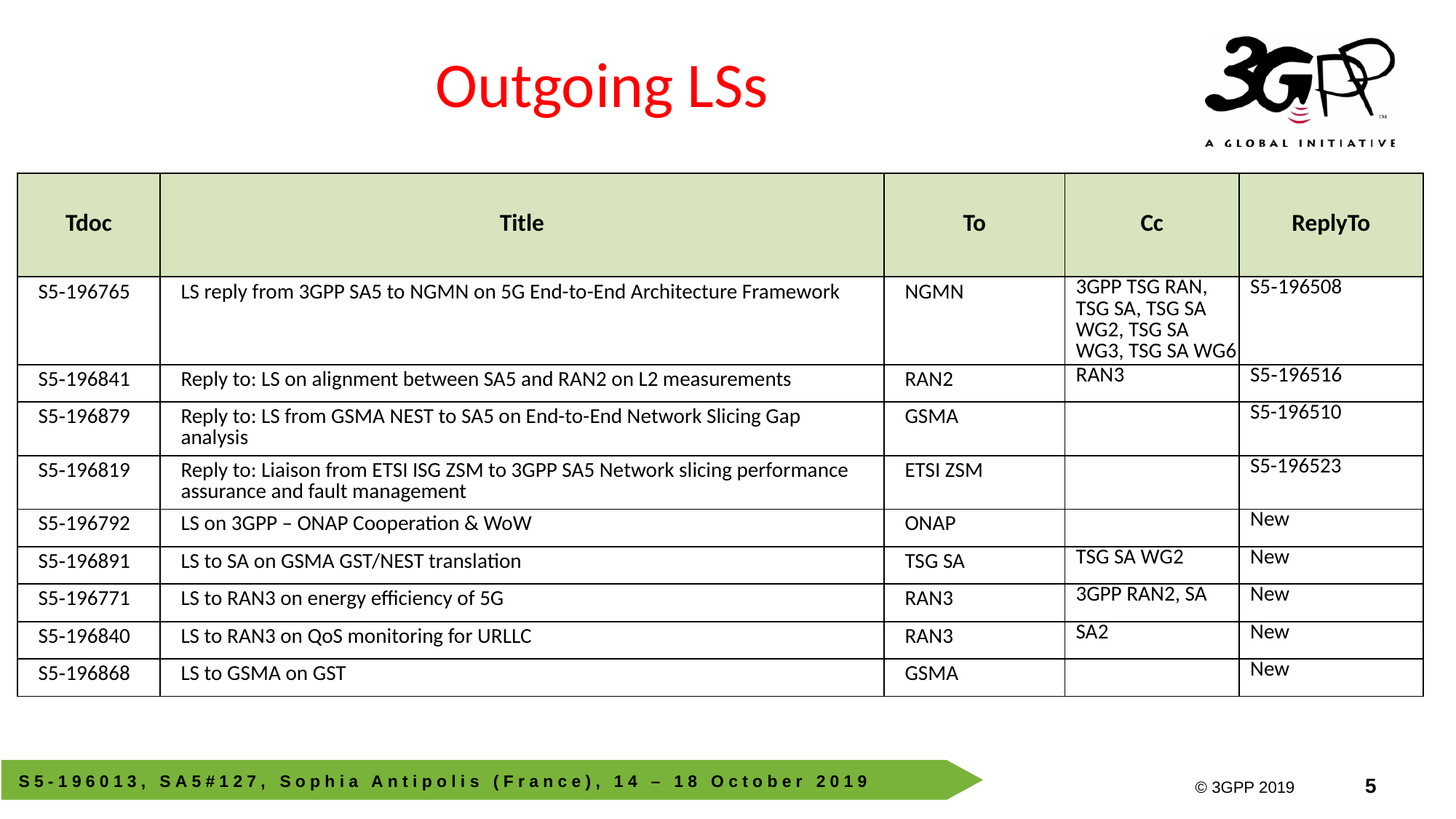

# Outgoing LSs
| Tdoc | Title | To | Cc | ReplyTo |
| --- | --- | --- | --- | --- |
| S5‑196765 | LS reply from 3GPP SA5 to NGMN on 5G End-to-End Architecture Framework | NGMN | 3GPP TSG RAN, TSG SA, TSG SA WG2, TSG SA WG3, TSG SA WG6 | S5‑196508 |
| S5‑196841 | Reply to: LS on alignment between SA5 and RAN2 on L2 measurements | RAN2 | RAN3 | S5‑196516 |
| S5‑196879 | Reply to: LS from GSMA NEST to SA5 on End-to-End Network Slicing Gap analysis | GSMA |  | S5-196510 |
| S5‑196819 | Reply to: Liaison from ETSI ISG ZSM to 3GPP SA5 Network slicing performance assurance and fault management | ETSI ZSM |  | S5-196523 |
| S5‑196792 | LS on 3GPP – ONAP Cooperation & WoW | ONAP |  | New |
| S5‑196891 | LS to SA on GSMA GST/NEST translation | TSG SA | TSG SA WG2 | New |
| S5‑196771 | LS to RAN3 on energy efficiency of 5G | RAN3 | 3GPP RAN2, SA | New |
| S5‑196840 | LS to RAN3 on QoS monitoring for URLLC | RAN3 | SA2 | New |
| S5‑196868 | LS to GSMA on GST | GSMA |  | New |